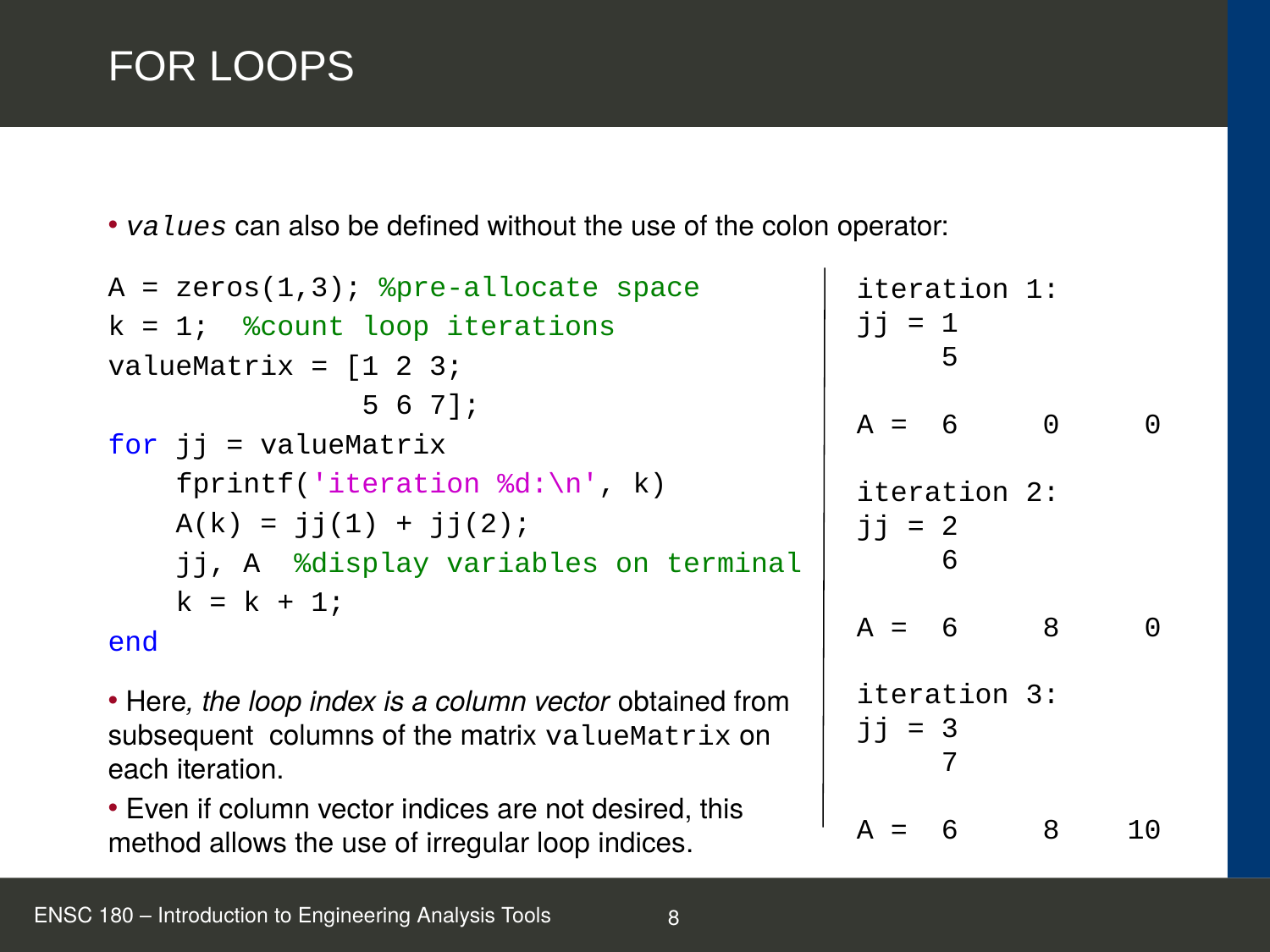

# FOR LOOPS
 values can also be defined without the use of the colon operator:
A = zeros(1,3); %pre-allocate space
k = 1;  %count loop iterations
valueMatrix = [1 2 3;
               5 6 7];
for jj = valueMatrix
    fprintf('iteration %d:\n', k)
    A(k) = jj(1) + jj(2);
    jj, A  %display variables on terminal
    k = k + 1;
end
 Here, the loop index is a column vector obtained from
subsequent  columns of the matrix valueMatrix on
each iteration.
 Even if column vector indices are not desired, this
method allows the use of irregular loop indices.

iteration 1:
jj = 1
     5

A =  6     0     0

iteration 2:
jj = 2
     6

A =  6     8     0

iteration 3:
jj = 3
     7

A =  6     8    10
ENSC 180 – Introduction to Engineering Analysis Tools